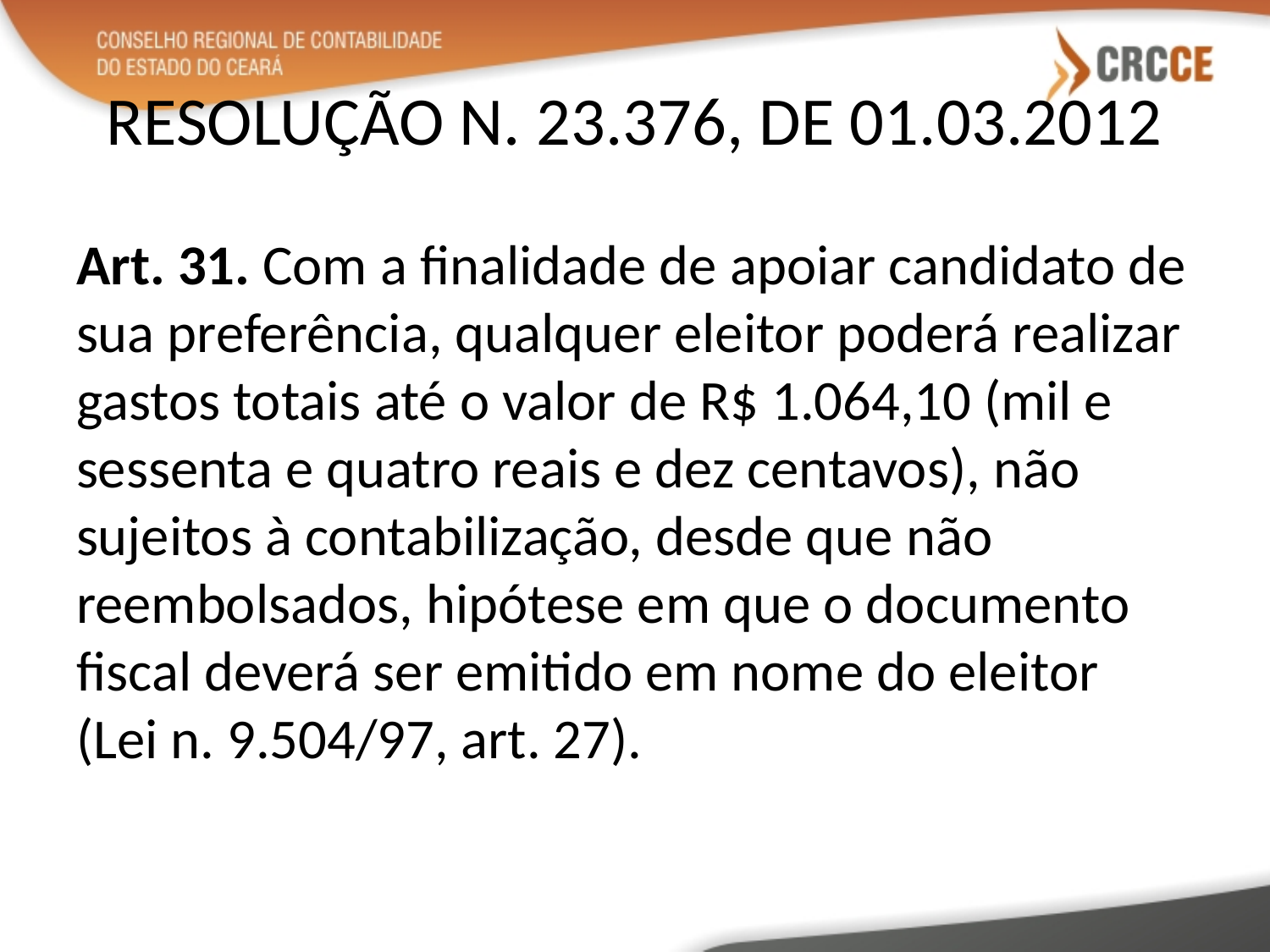

# RESOLUÇÃO N. 23.376, DE 01.03.2012
Art. 31. Com a finalidade de apoiar candidato de sua preferência, qualquer eleitor poderá realizar gastos totais até o valor de R$ 1.064,10 (mil e sessenta e quatro reais e dez centavos), não sujeitos à contabilização, desde que não reembolsados, hipótese em que o documento fiscal deverá ser emitido em nome do eleitor (Lei n. 9.504/97, art. 27).